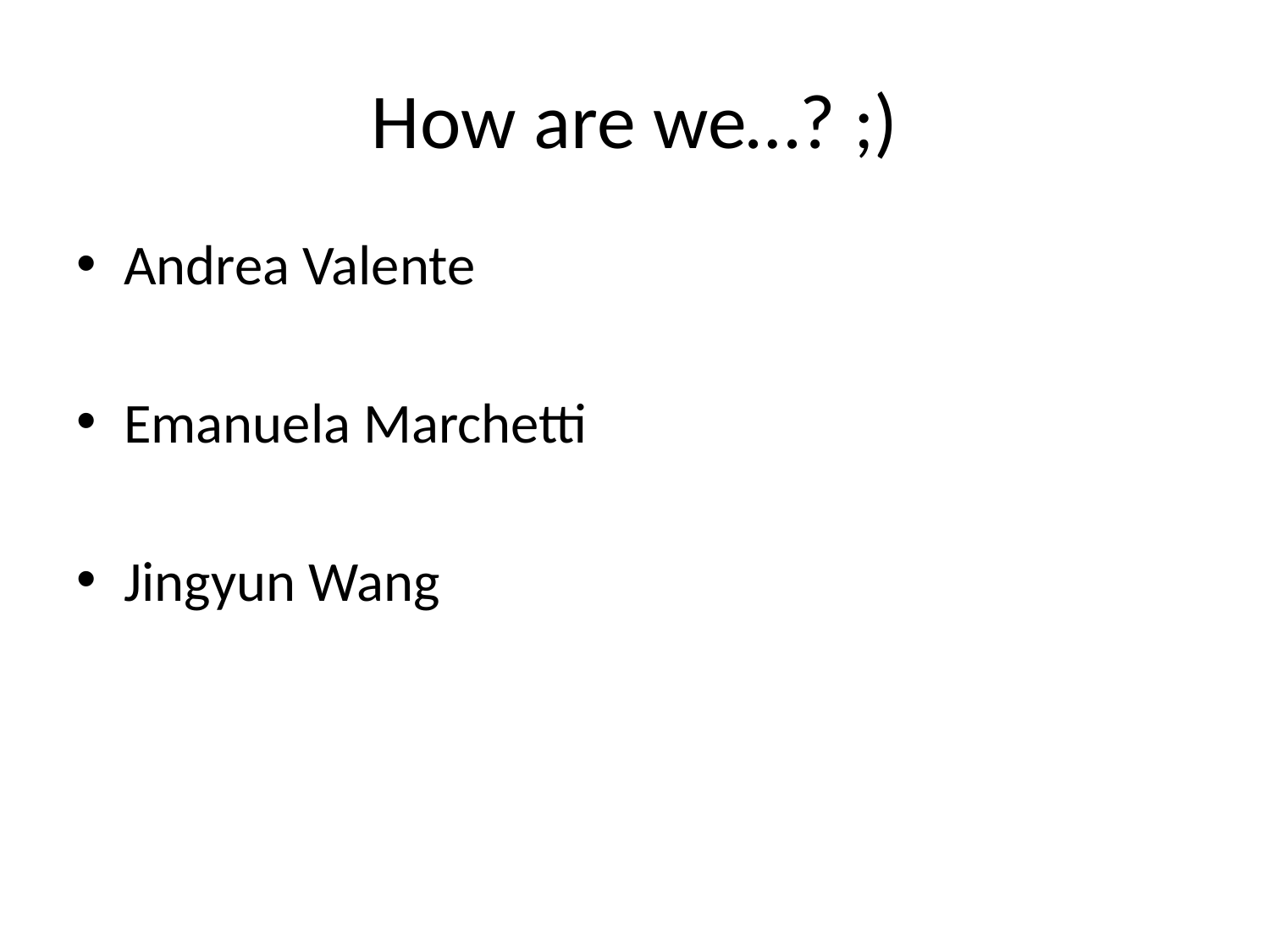

# How are we…? ;)
Andrea Valente

Emanuela Marchetti

Jingyun Wang